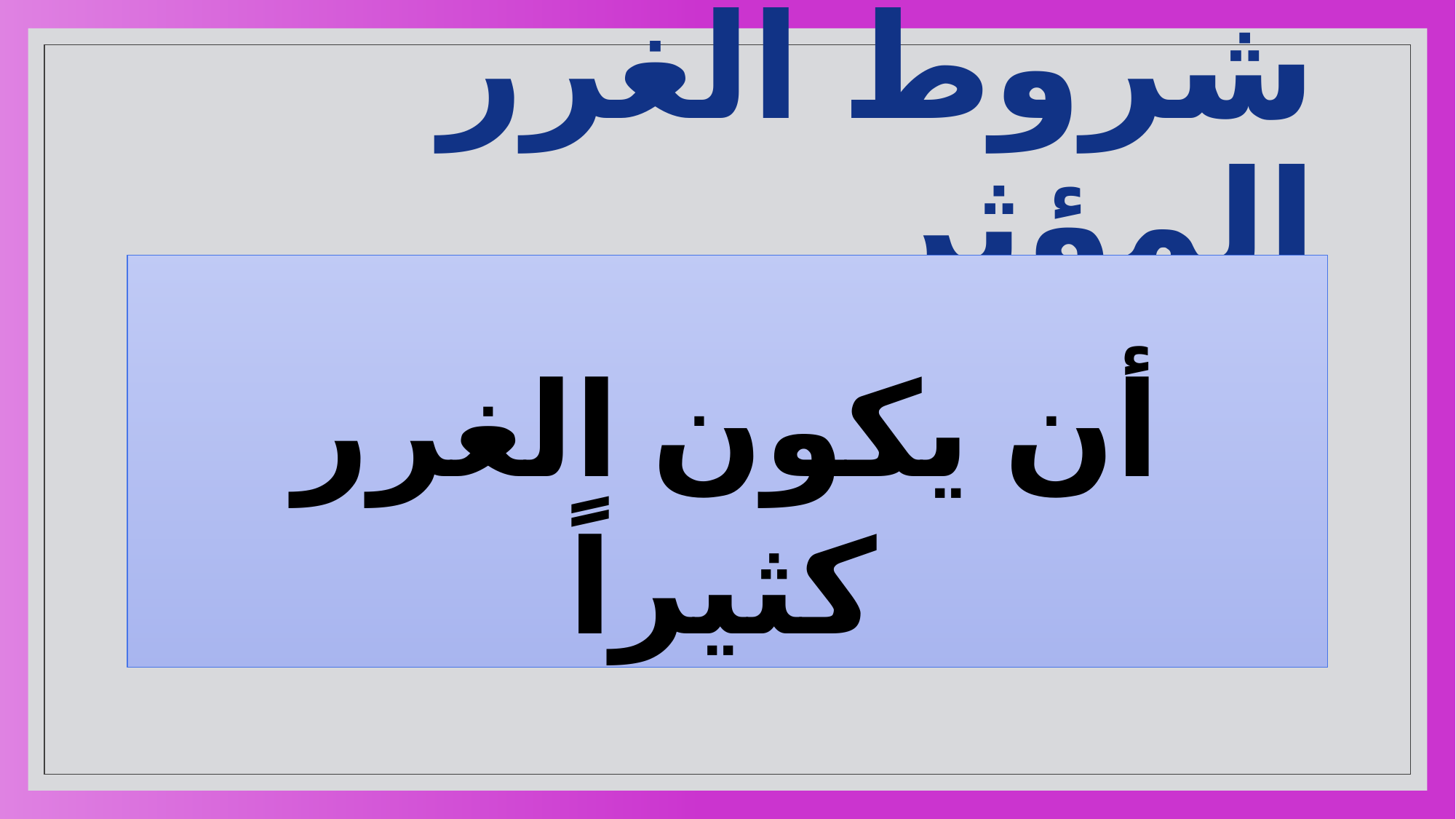

# شروط الغرر المؤثر

أن يكون الغرر كثيراً